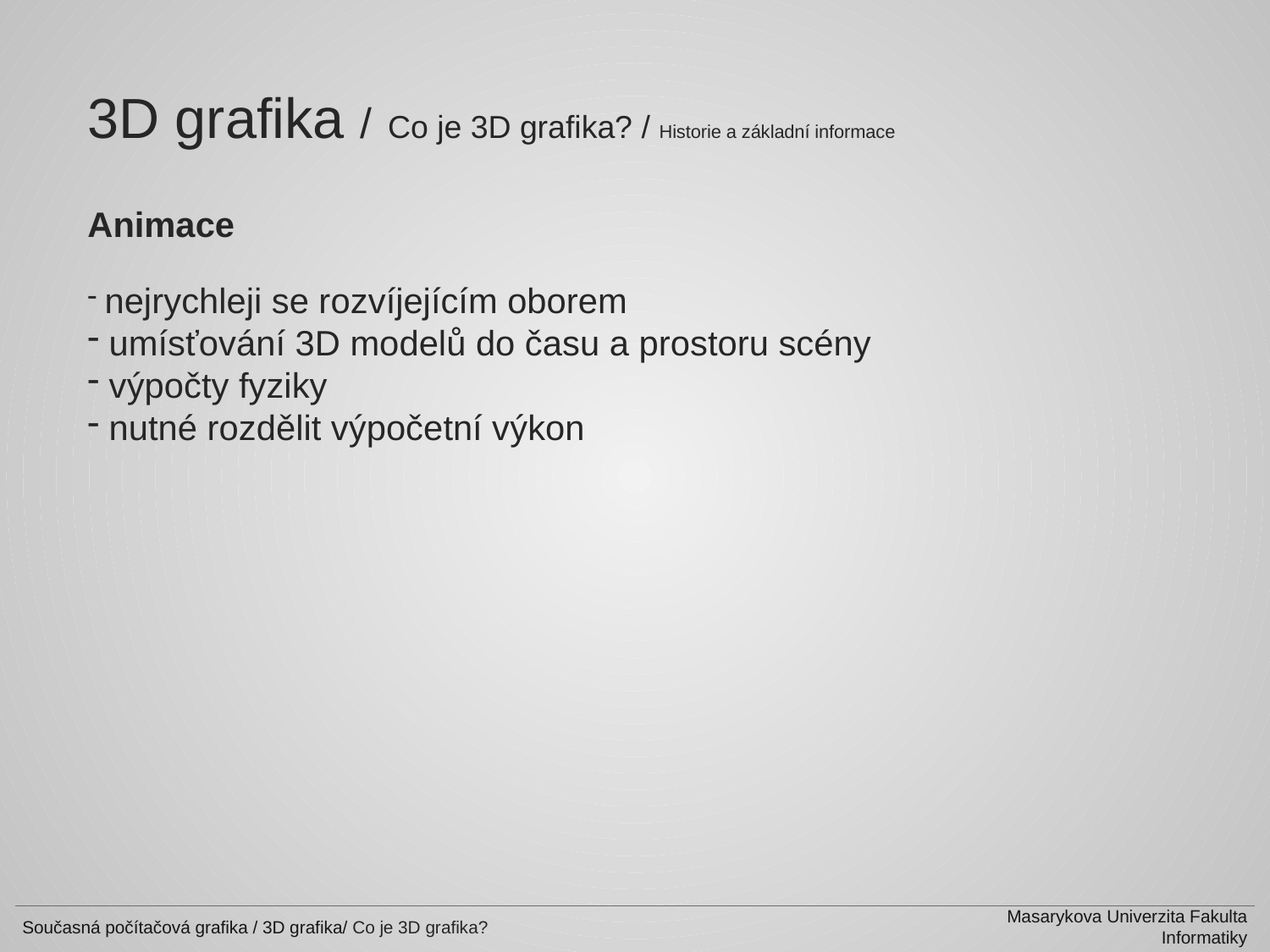

3D grafika / Co je 3D grafika? / Historie a základní informace

Animace

 nejrychleji se rozvíjejícím oborem
 umísťování 3D modelů do času a prostoru scény
 výpočty fyziky
 nutné rozdělit výpočetní výkon
Současná počítačová grafika / 3D grafika/ Co je 3D grafika?
Masarykova Univerzita Fakulta Informatiky